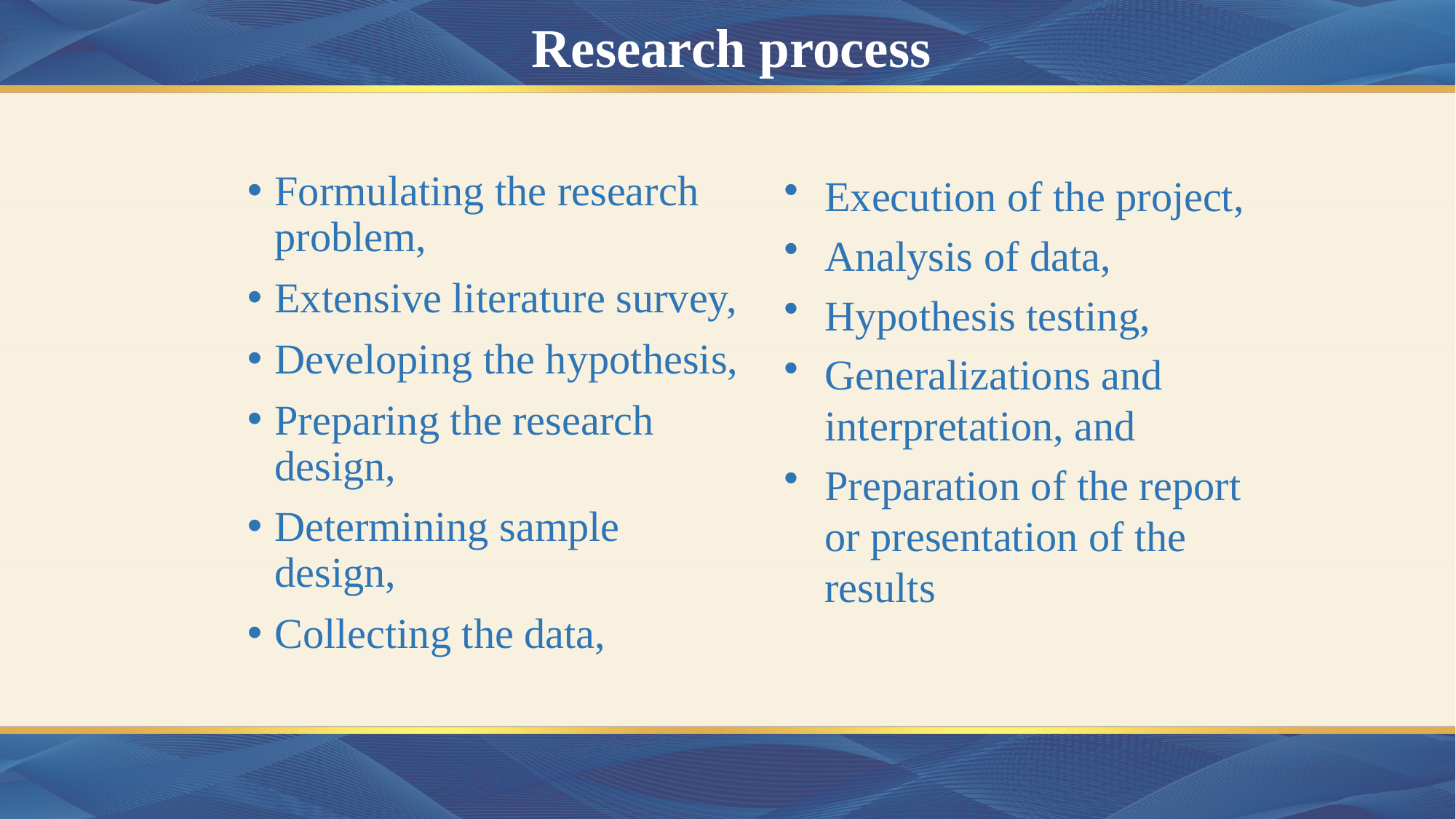

# Research process
Formulating the research problem,
Extensive literature survey,
Developing the hypothesis,
Preparing the research design,
Determining sample design,
Collecting the data,
Execution of the project,
Analysis of data,
Hypothesis testing,
Generalizations and interpretation, and
Preparation of the report or presentation of the results